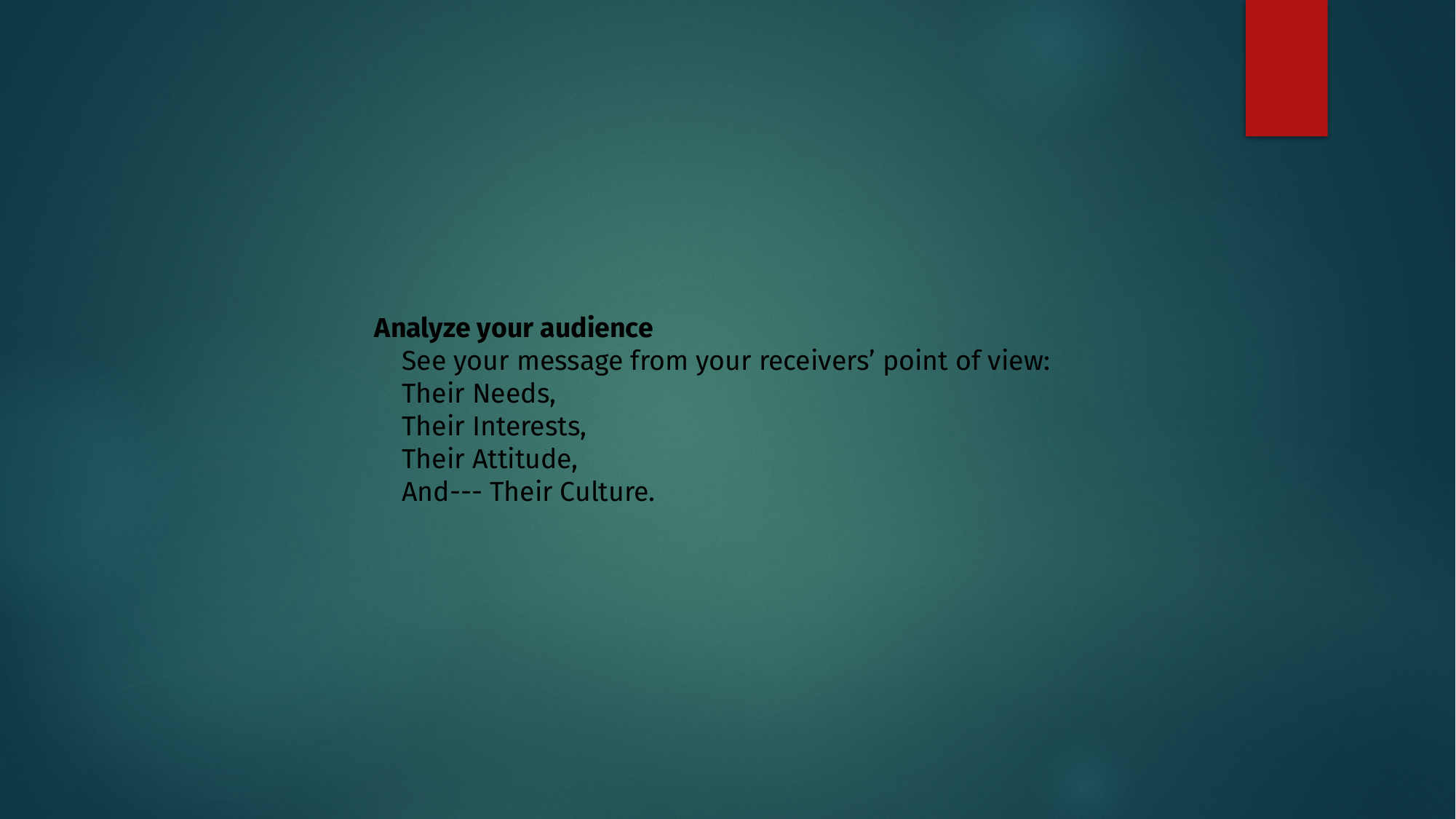

Analyze your audience
See your message from your receivers’ point of view:
Their Needs,
Their Interests,
Their Attitude,
And--- Their Culture.